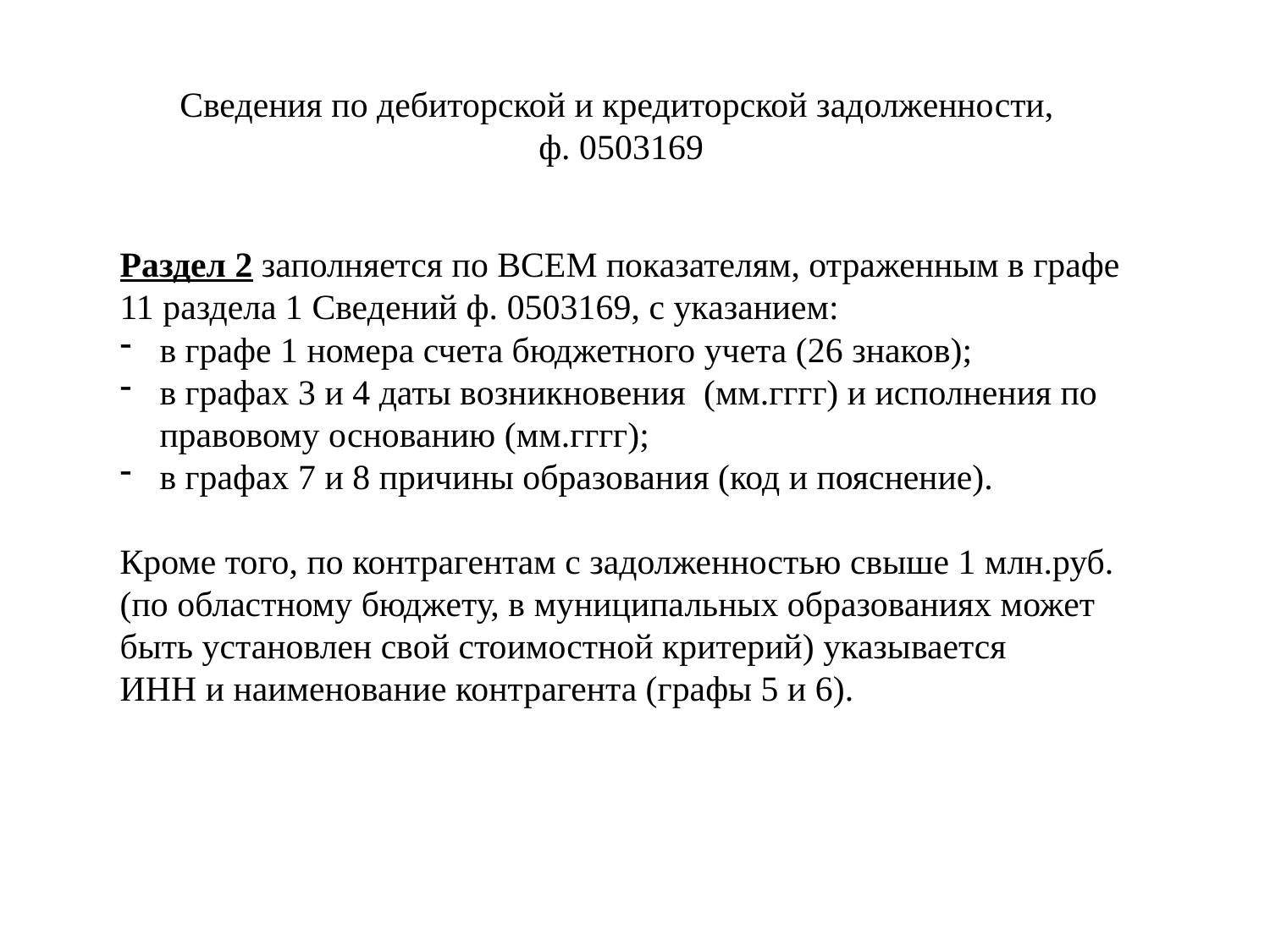

Сведения по дебиторской и кредиторской задолженности,
ф. 0503169
Раздел 2 заполняется по ВСЕМ показателям, отраженным в графе 11 раздела 1 Сведений ф. 0503169, с указанием:
в графе 1 номера счета бюджетного учета (26 знаков);
в графах 3 и 4 даты возникновения  (мм.гггг) и исполнения по правовому основанию (мм.гггг);
в графах 7 и 8 причины образования (код и пояснение).

Кроме того, по контрагентам с задолженностью свыше 1 млн.руб. (по областному бюджету, в муниципальных образованиях может быть установлен свой стоимостной критерий) указывается
ИНН и наименование контрагента (графы 5 и 6).